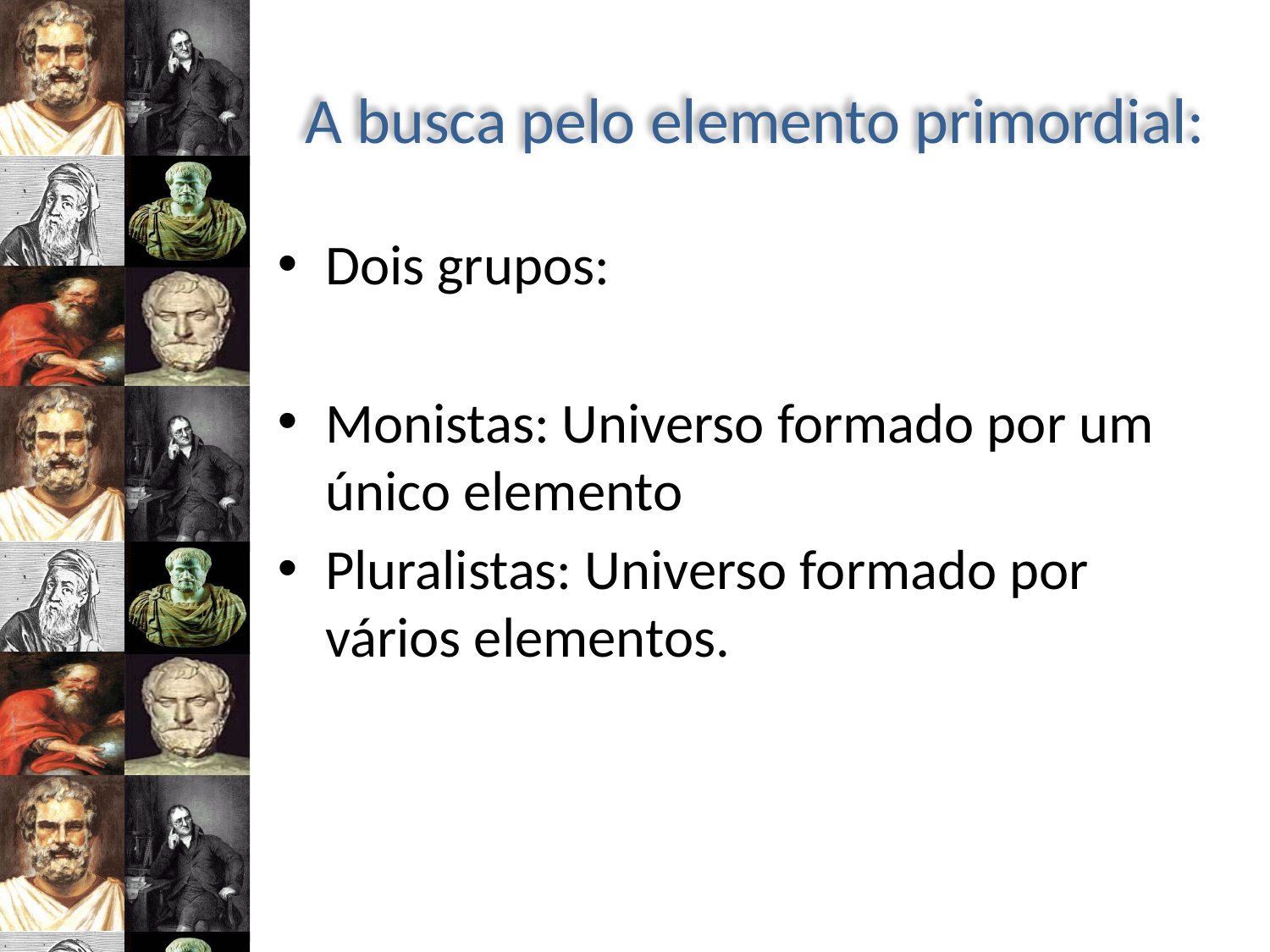

# A busca pelo elemento primordial:
Dois grupos:

Monistas: Universo formado por um único elemento
Pluralistas: Universo formado por vários elementos.